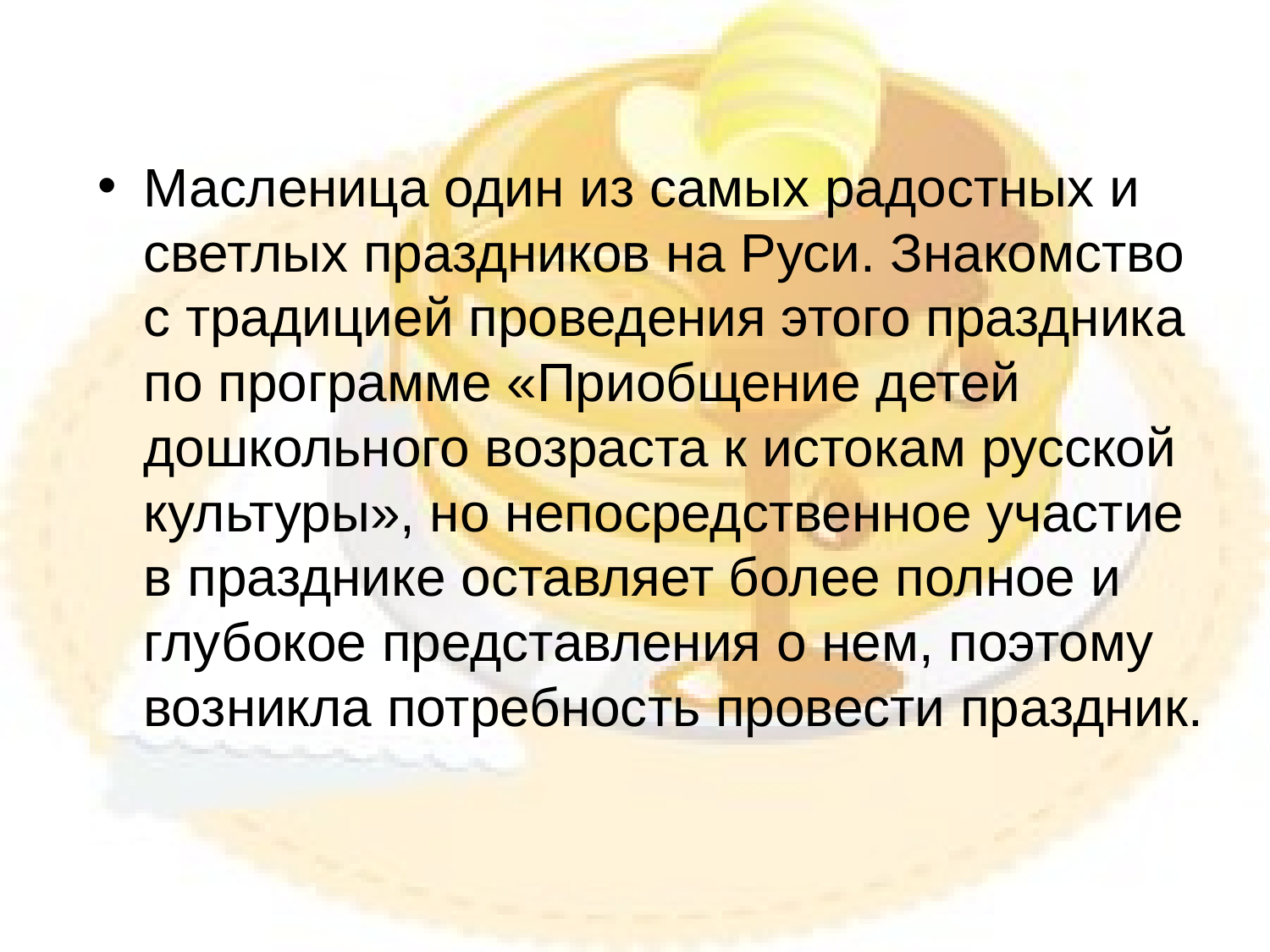

#
Масленица один из самых радостных и светлых праздников на Руси. Знакомство с традицией проведения этого праздника по программе «Приобщение детей дошкольного возраста к истокам русской культуры», но непосредственное участие в празднике оставляет более полное и глубокое представления о нем, поэтому возникла потребность провести праздник.